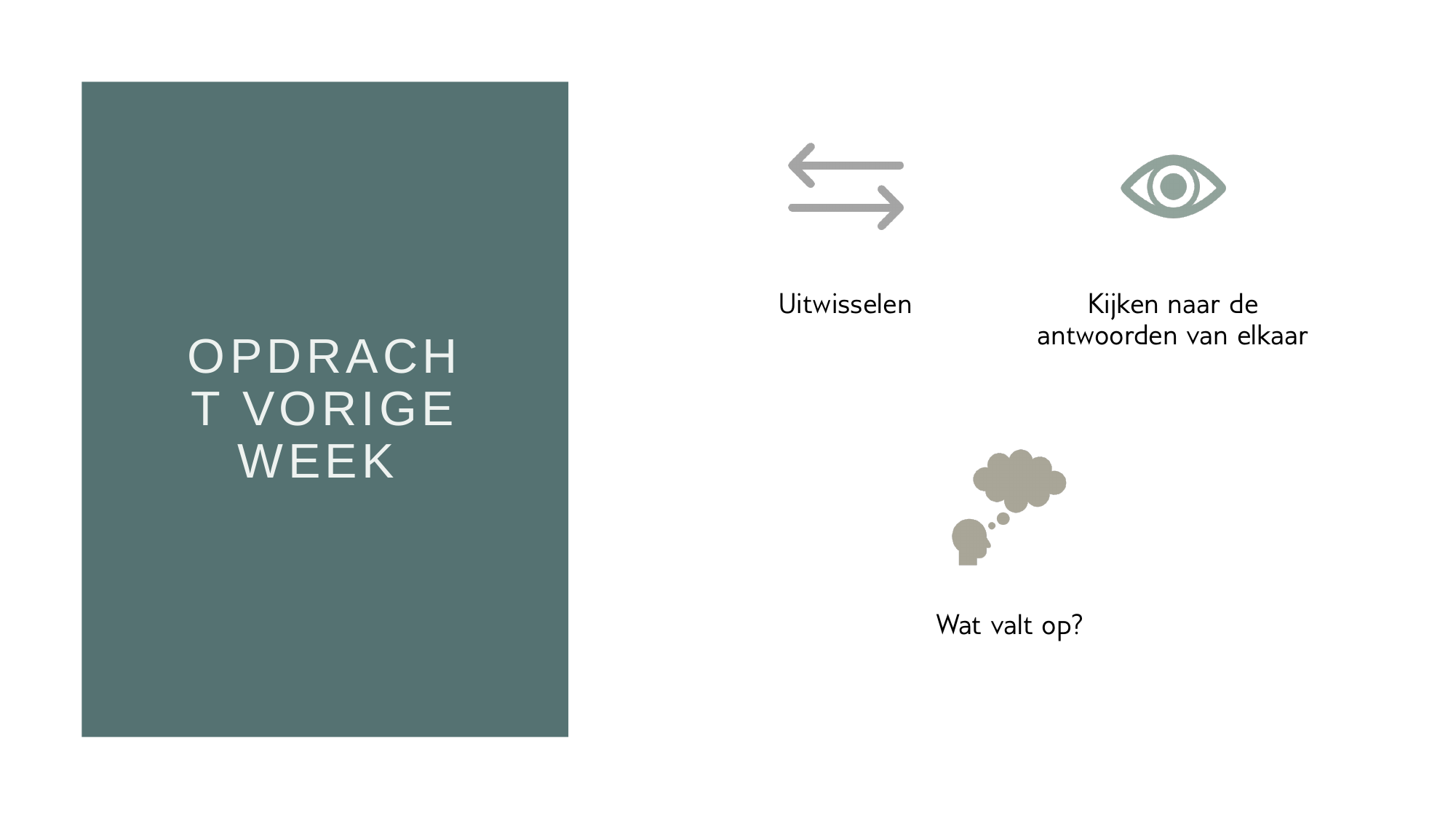

Uitwisselen
Kijken naar de antwoorden van elkaar
Wat valt op?
# Opdracht vorige week